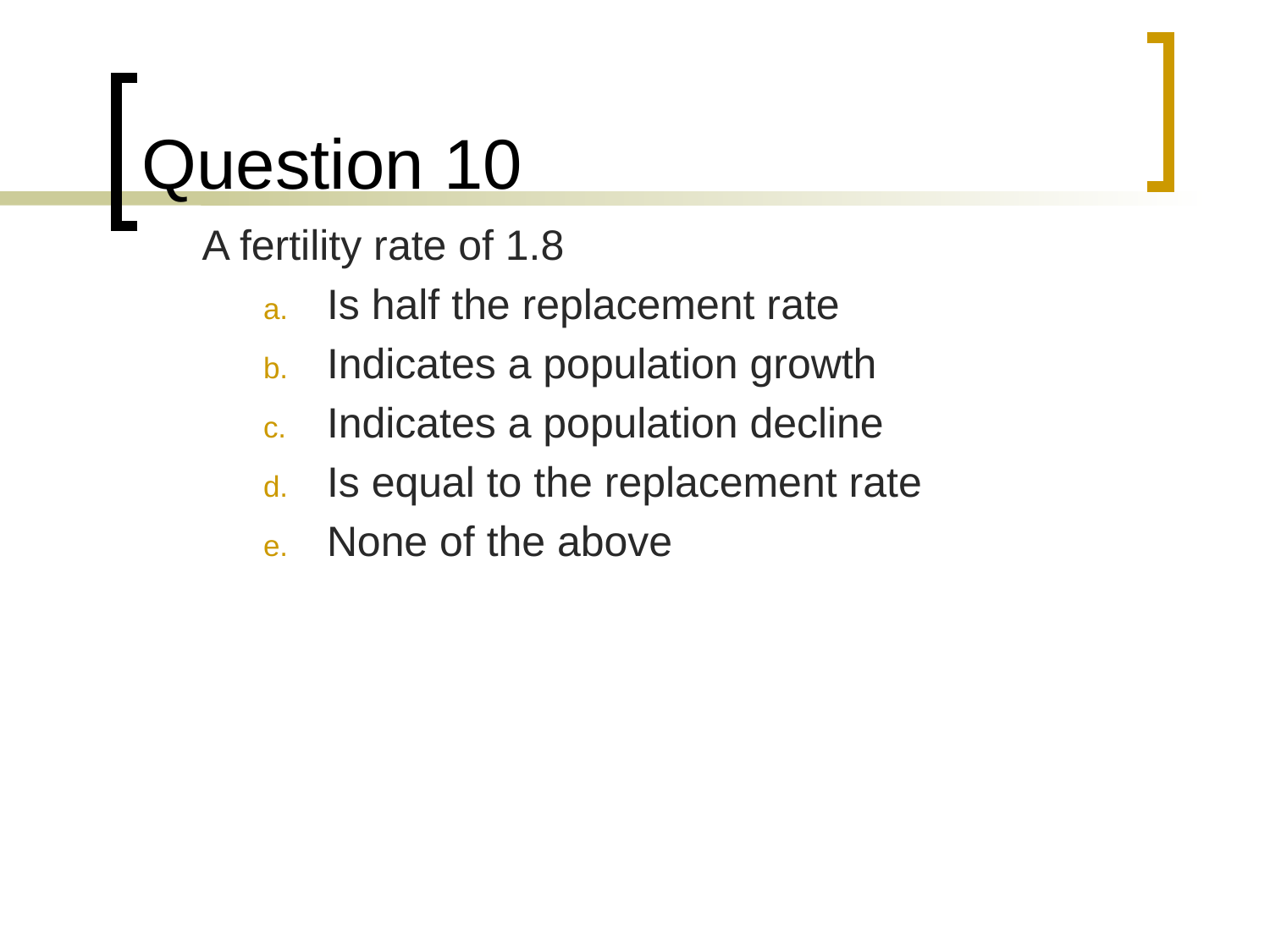

# Question 10
	A fertility rate of 1.8
Is half the replacement rate
Indicates a population growth
Indicates a population decline
Is equal to the replacement rate
None of the above